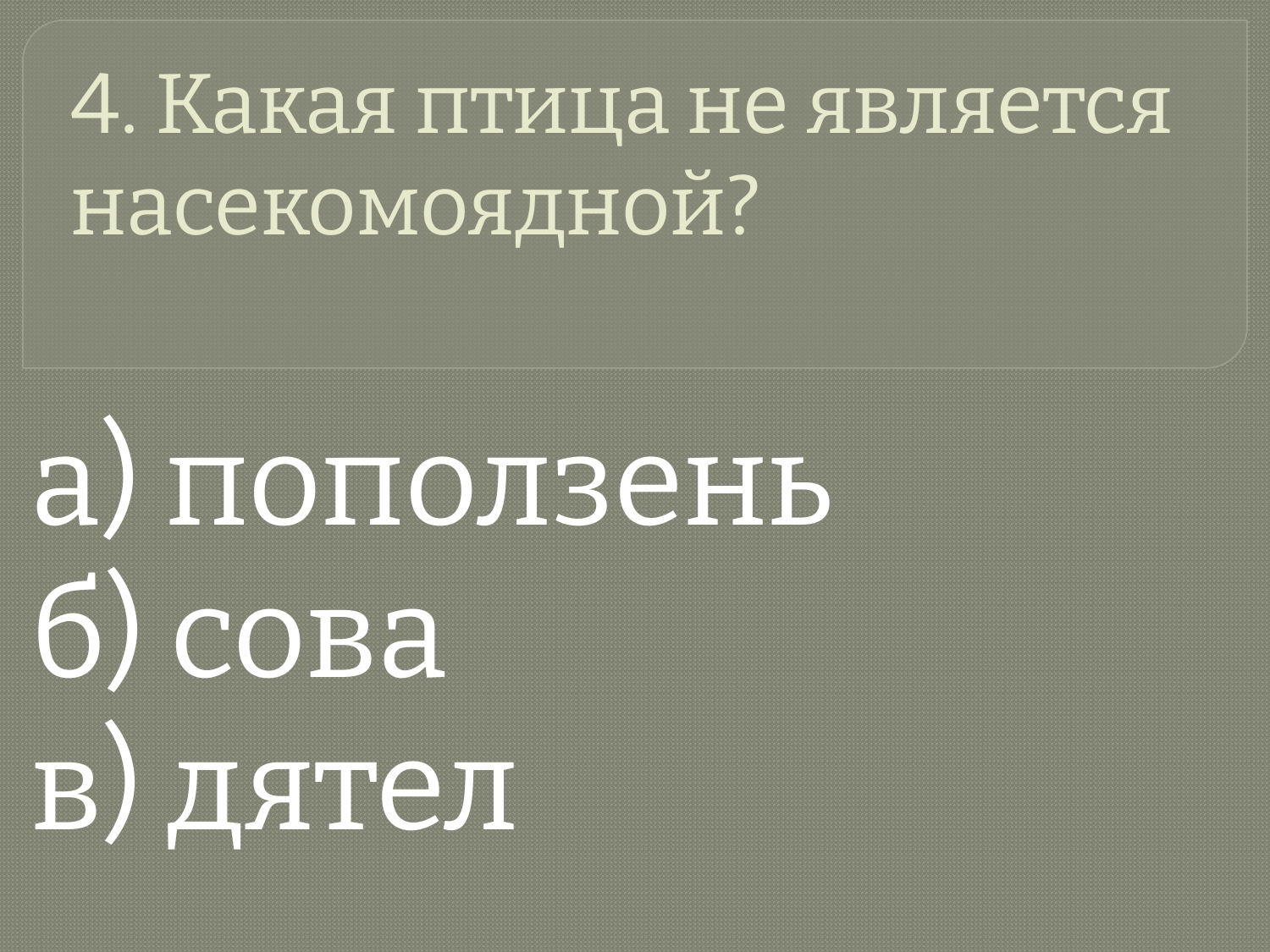

# 4. Какая птица не является насекомоядной?
а) поползень
б) сова
в) дятел